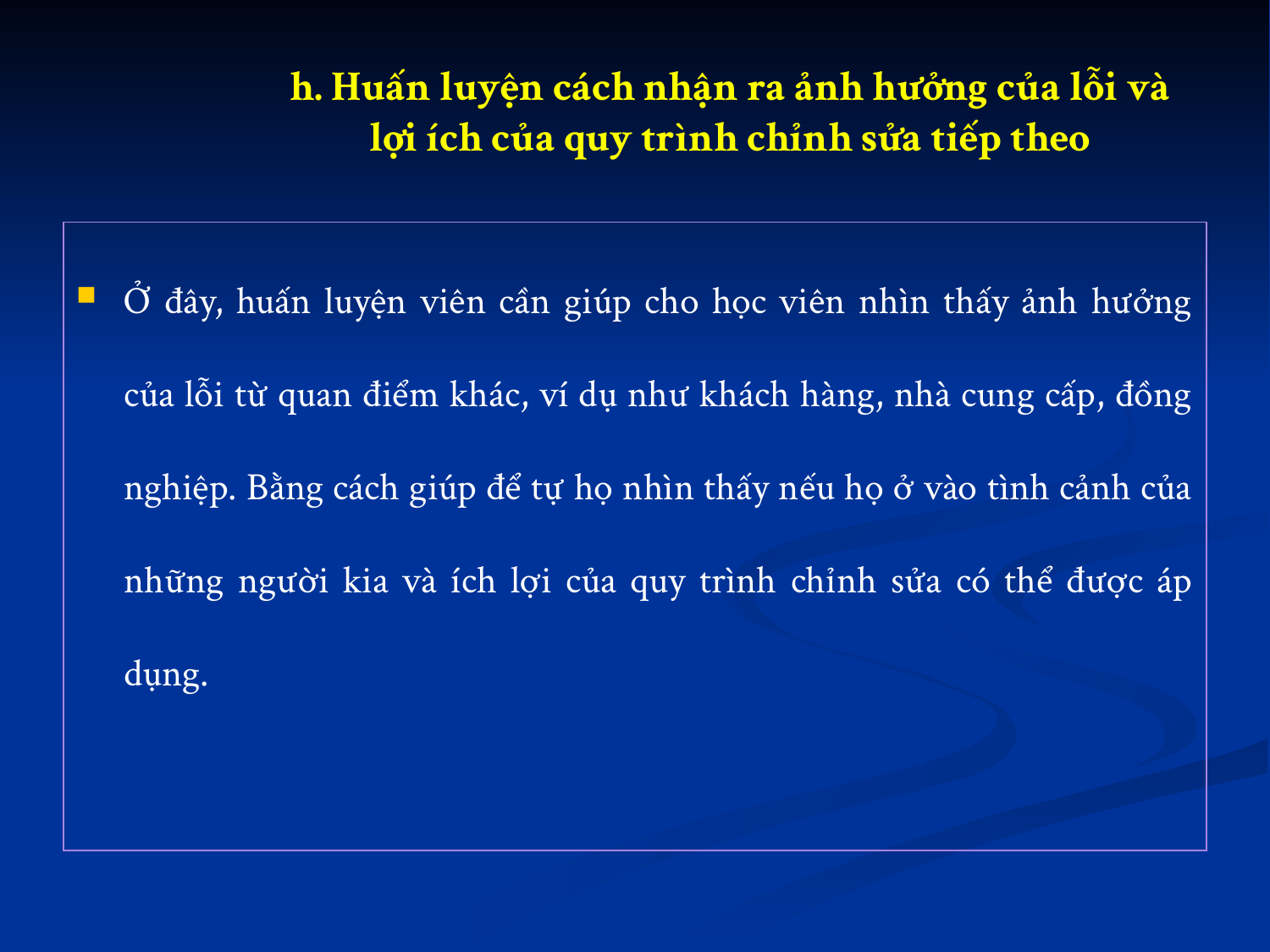

# h. Huấn luyện cách nhận ra ảnh hưởng của lỗi và lợi ích của quy trình chỉnh sửa tiếp theo
Ở đây, huấn luyện viên cần giúp cho học viên nhìn thấy ảnh hưởng của lỗi từ quan điểm khác, ví dụ như khách hàng, nhà cung cấp, đồng nghiệp. Bằng cách giúp để tự họ nhìn thấy nếu họ ở vào tình cảnh của những người kia và ích lợi của quy trình chỉnh sửa có thể được áp dụng.